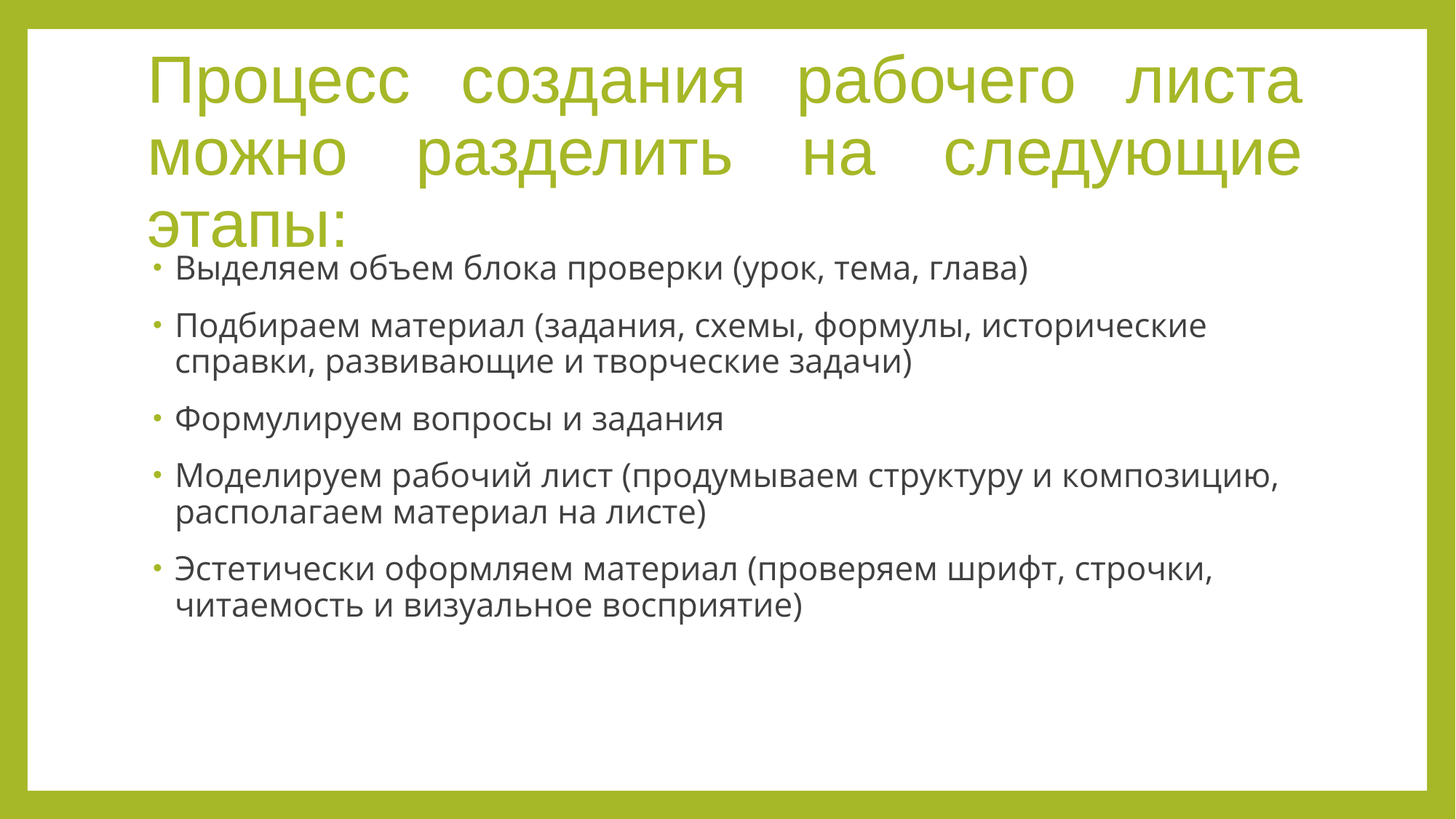

# Процесс создания рабочего листа можно разделить на следующие этапы:
Выделяем объем блока проверки (урок, тема, глава)
Подбираем материал (задания, схемы, формулы, исторические справки, развивающие и творческие задачи)
Формулируем вопросы и задания
Моделируем рабочий лист (продумываем структуру и композицию, располагаем материал на листе)
Эстетически оформляем материал (проверяем шрифт, строчки, читаемость и визуальное восприятие)